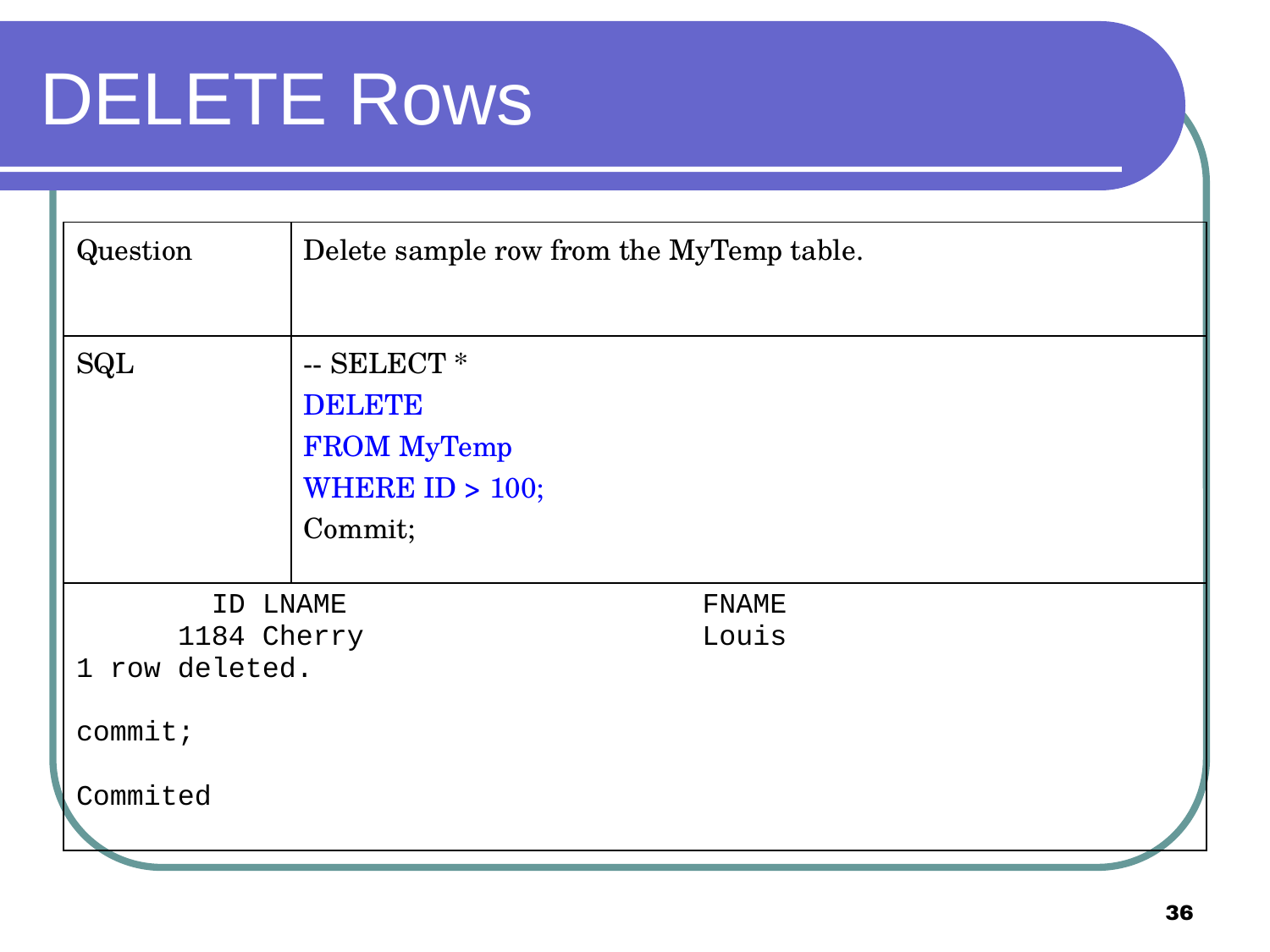

# DELETE Rows
| Question | Delete sample row from the MyTemp table. |
| --- | --- |
| SQL | -- SELECT \* DELETE FROM MyTemp WHERE ID > 100; Commit; |
| ID LNAME FNAME 1184 Cherry Louis 1 row deleted. commit; Commited |  |
36